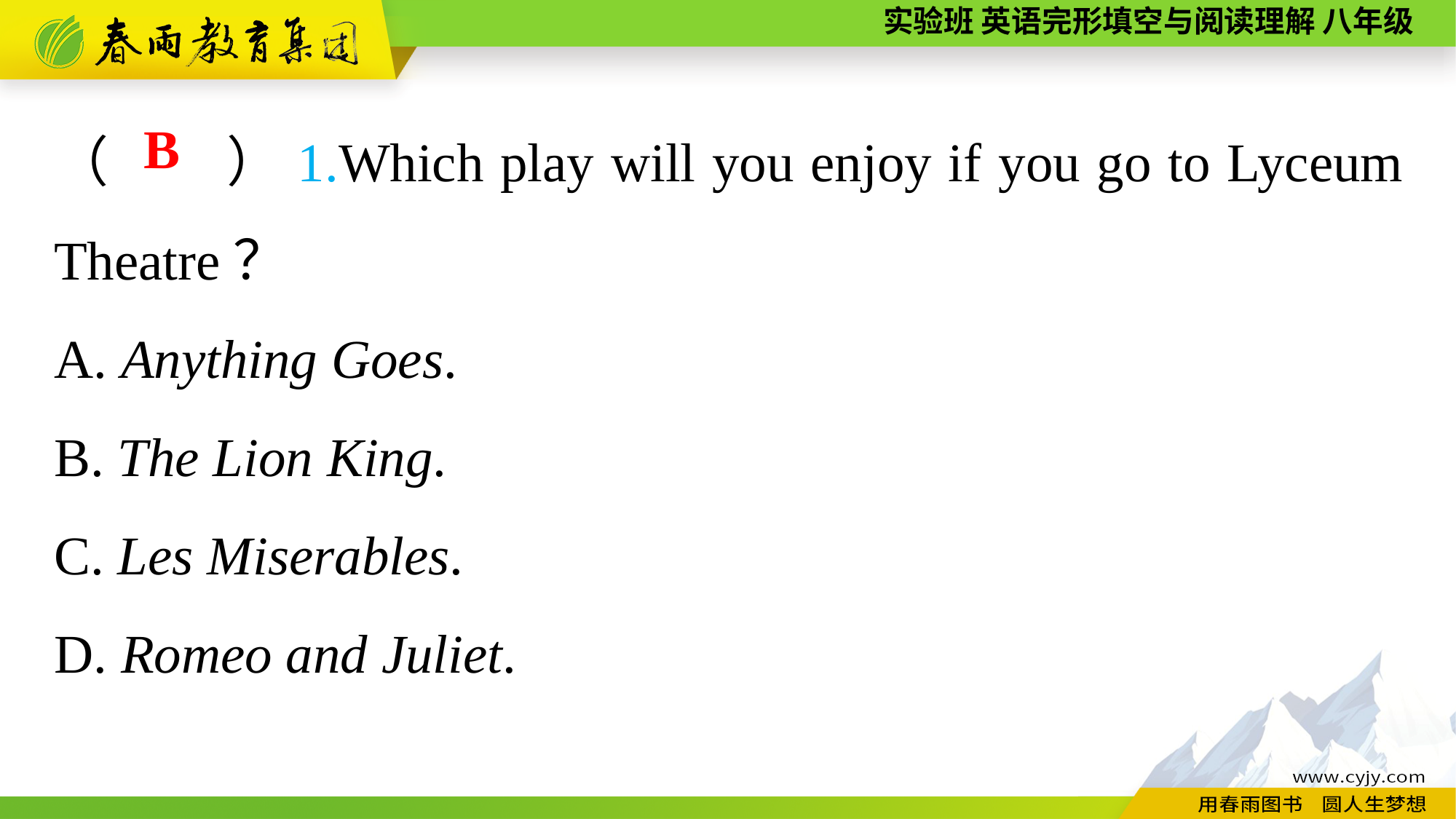

（　　）1.Which play will you enjoy if you go to Lyceum Theatre？
A. Anything Goes.
B. The Lion King.
C. Les Miserables.
D. Romeo and Juliet.
B